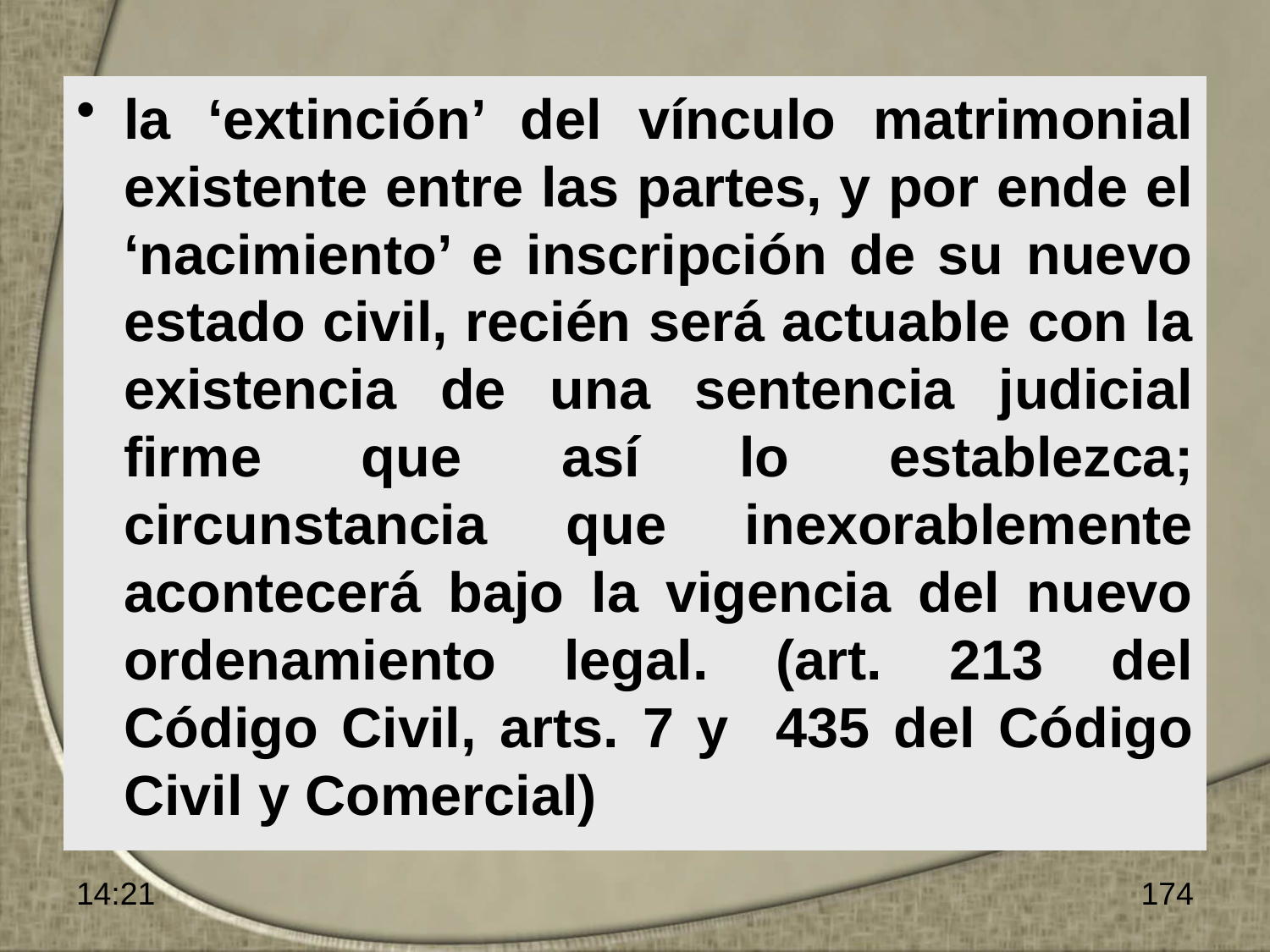

la ‘extinción’ del vínculo matrimonial existente entre las partes, y por ende el ‘nacimiento’ e inscripción de su nuevo estado civil, recién será actuable con la existencia de una sentencia judicial firme que así lo establezca; circunstancia que inexorablemente acontecerá bajo la vigencia del nuevo ordenamiento legal. (art. 213 del Código Civil, arts. 7 y  435 del Código Civil y Comercial)

14:21
174